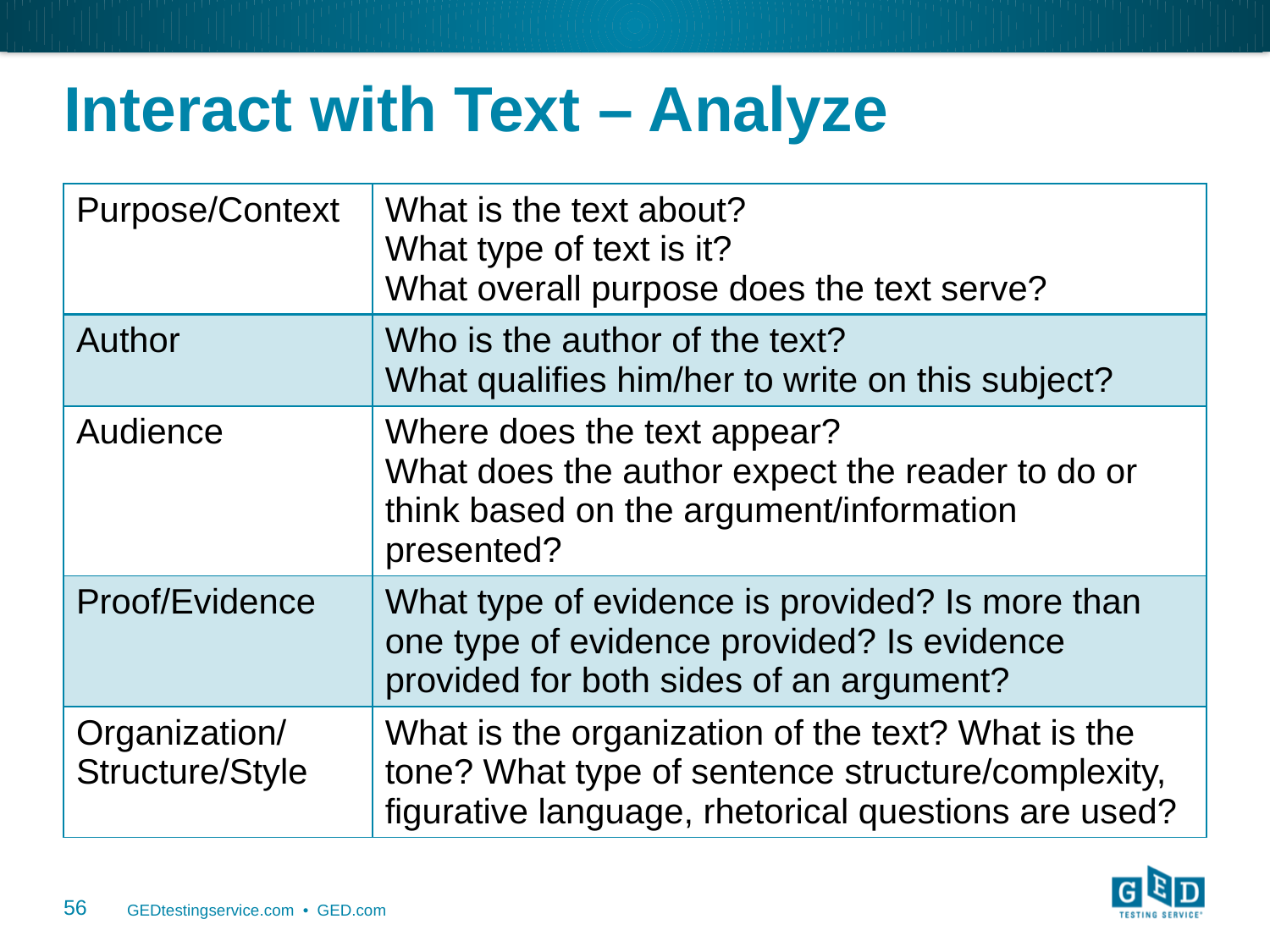

# Interact with Text – Analyze
| Purpose/Context | What is the text about? What type of text is it? What overall purpose does the text serve? |
| --- | --- |
| Author | Who is the author of the text? What qualifies him/her to write on this subject? |
| Audience | Where does the text appear? What does the author expect the reader to do or think based on the argument/information presented? |
| Proof/Evidence | What type of evidence is provided? Is more than one type of evidence provided? Is evidence provided for both sides of an argument? |
| Organization/ Structure/Style | What is the organization of the text? What is the tone? What type of sentence structure/complexity, figurative language, rhetorical questions are used? |
56